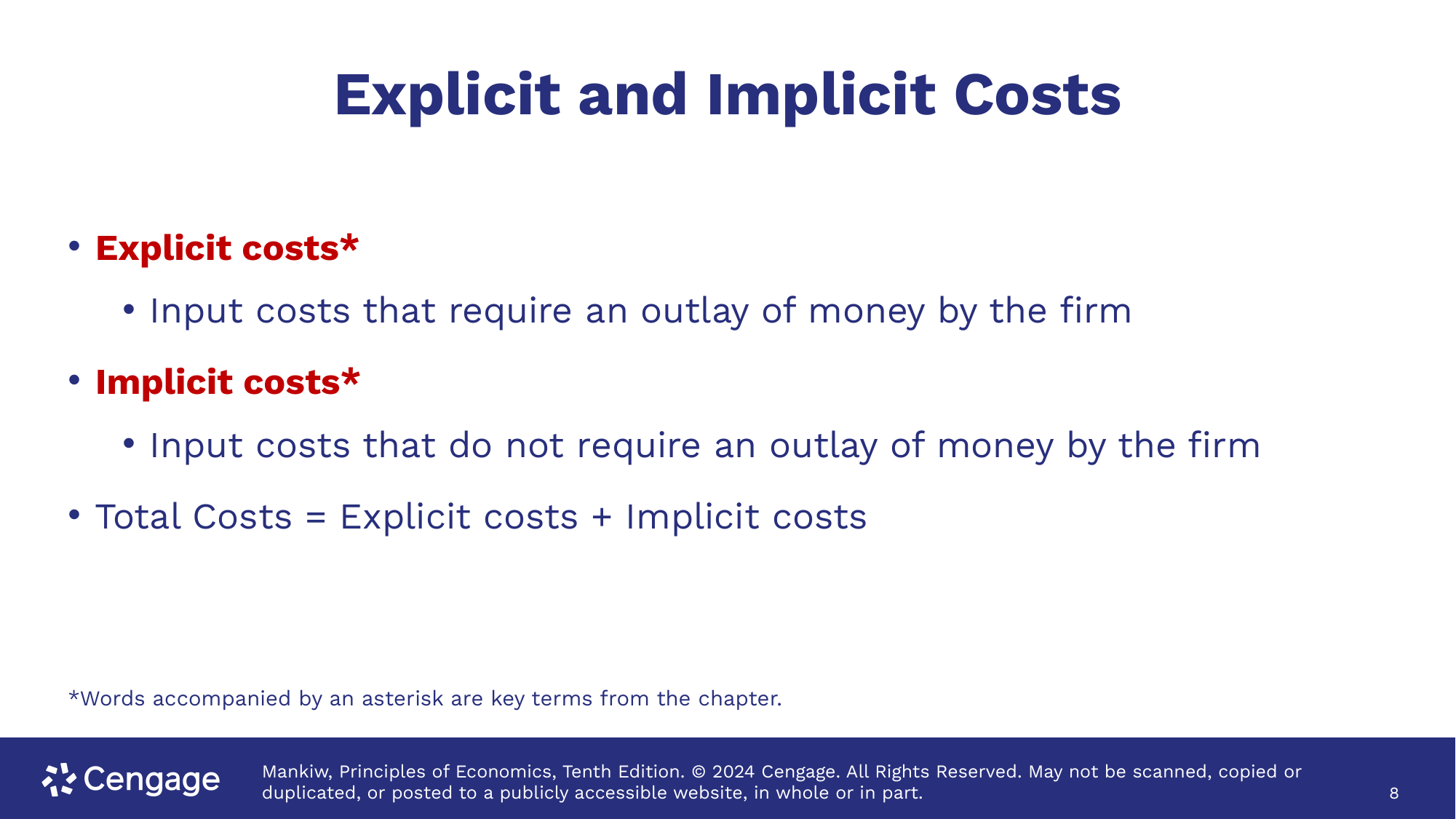

# Explicit and Implicit Costs
Explicit costs*
Input costs that require an outlay of money by the firm
Implicit costs*
Input costs that do not require an outlay of money by the firm
Total Costs = Explicit costs + Implicit costs
*Words accompanied by an asterisk are key terms from the chapter.